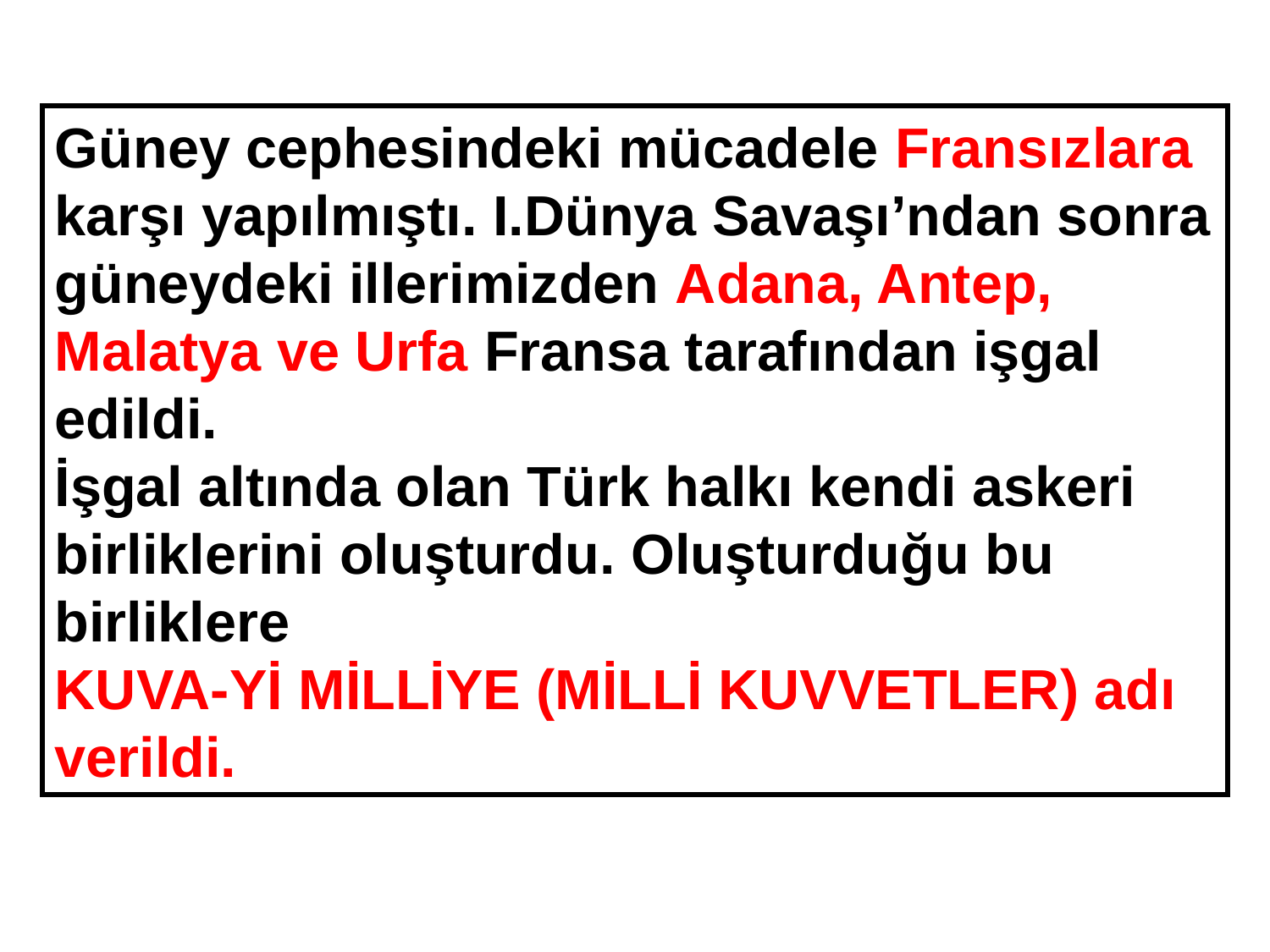

Güney cephesindeki mücadele Fransızlara karşı yapılmıştı. I.Dünya Savaşı’ndan sonra güneydeki illerimizden Adana, Antep, Malatya ve Urfa Fransa tarafından işgal edildi.
İşgal altında olan Türk halkı kendi askeri birliklerini oluşturdu. Oluşturduğu bu birliklere
KUVA-Yİ MİLLİYE (MİLLİ KUVVETLER) adı verildi.